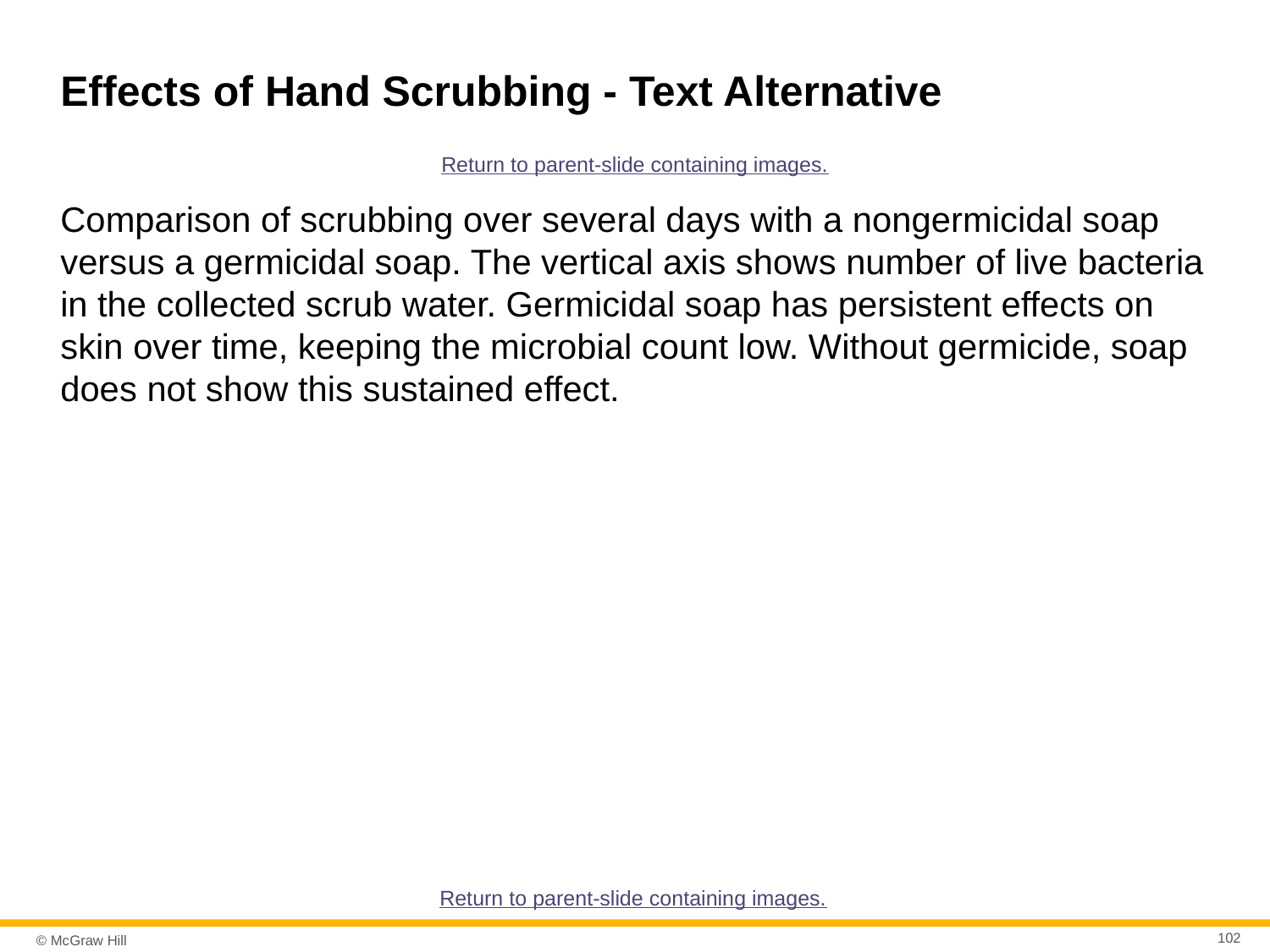

# Effects of Hand Scrubbing - Text Alternative
Return to parent-slide containing images.
Comparison of scrubbing over several days with a nongermicidal soap versus a germicidal soap. The vertical axis shows number of live bacteria in the collected scrub water. Germicidal soap has persistent effects on skin over time, keeping the microbial count low. Without germicide, soap does not show this sustained effect.
Return to parent-slide containing images.